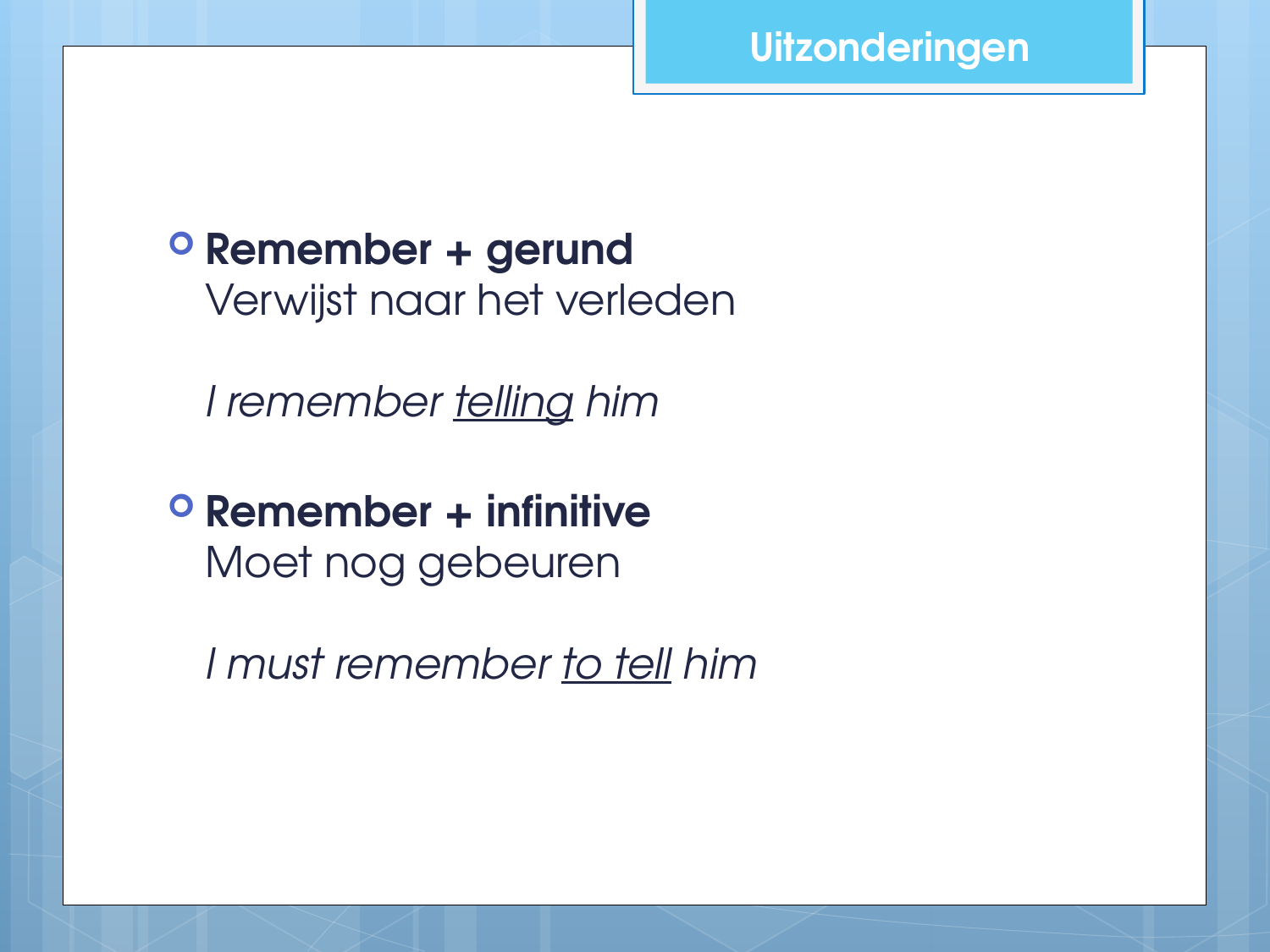

Uitzonderingen
Remember + gerund
Verwijst naar het verleden
I remember telling him
Remember + infinitive
Moet nog gebeuren
I must remember to tell him